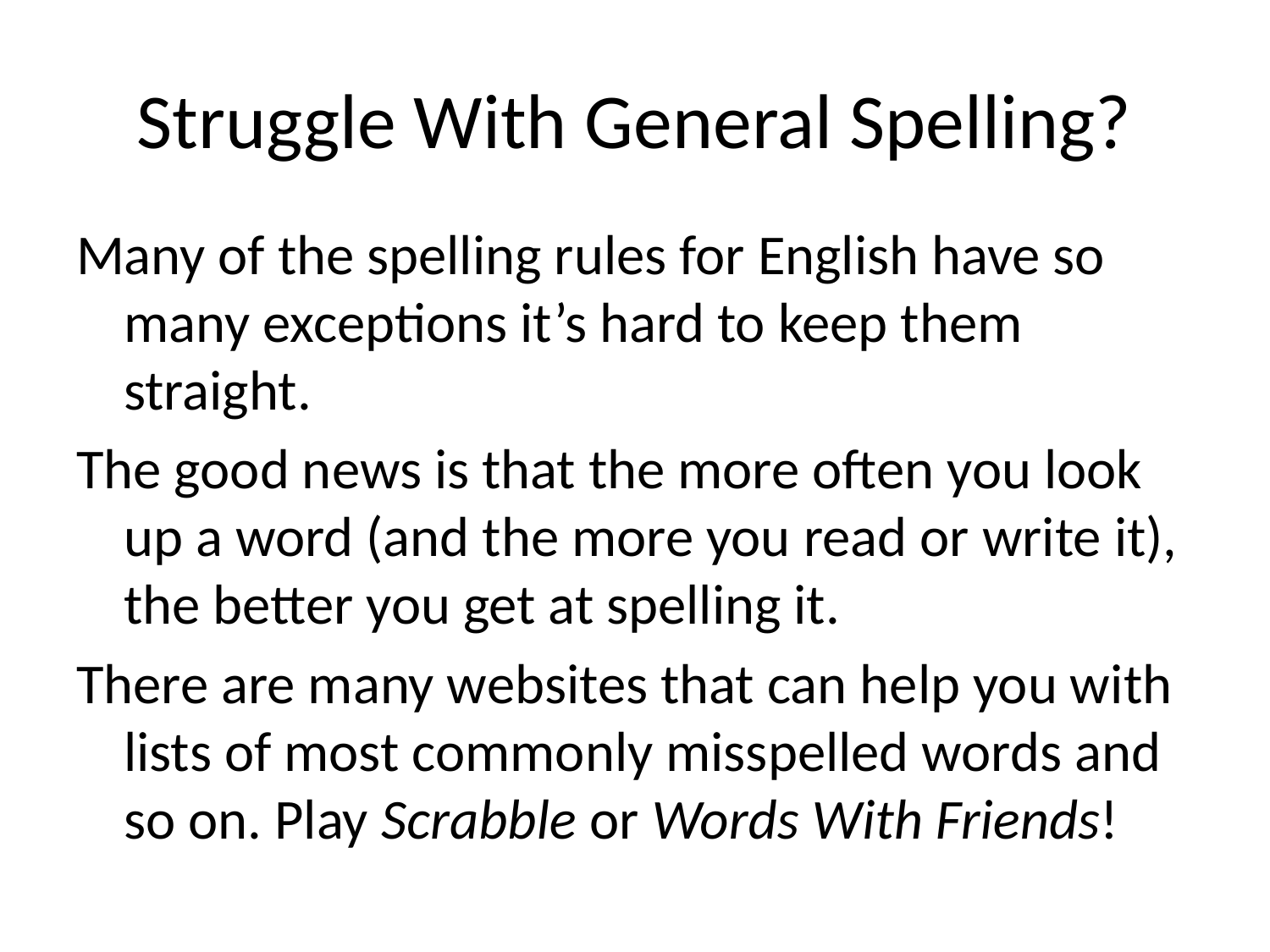

# Struggle With General Spelling?
Many of the spelling rules for English have so many exceptions it’s hard to keep them straight.
The good news is that the more often you look up a word (and the more you read or write it), the better you get at spelling it.
There are many websites that can help you with lists of most commonly misspelled words and so on. Play Scrabble or Words With Friends!